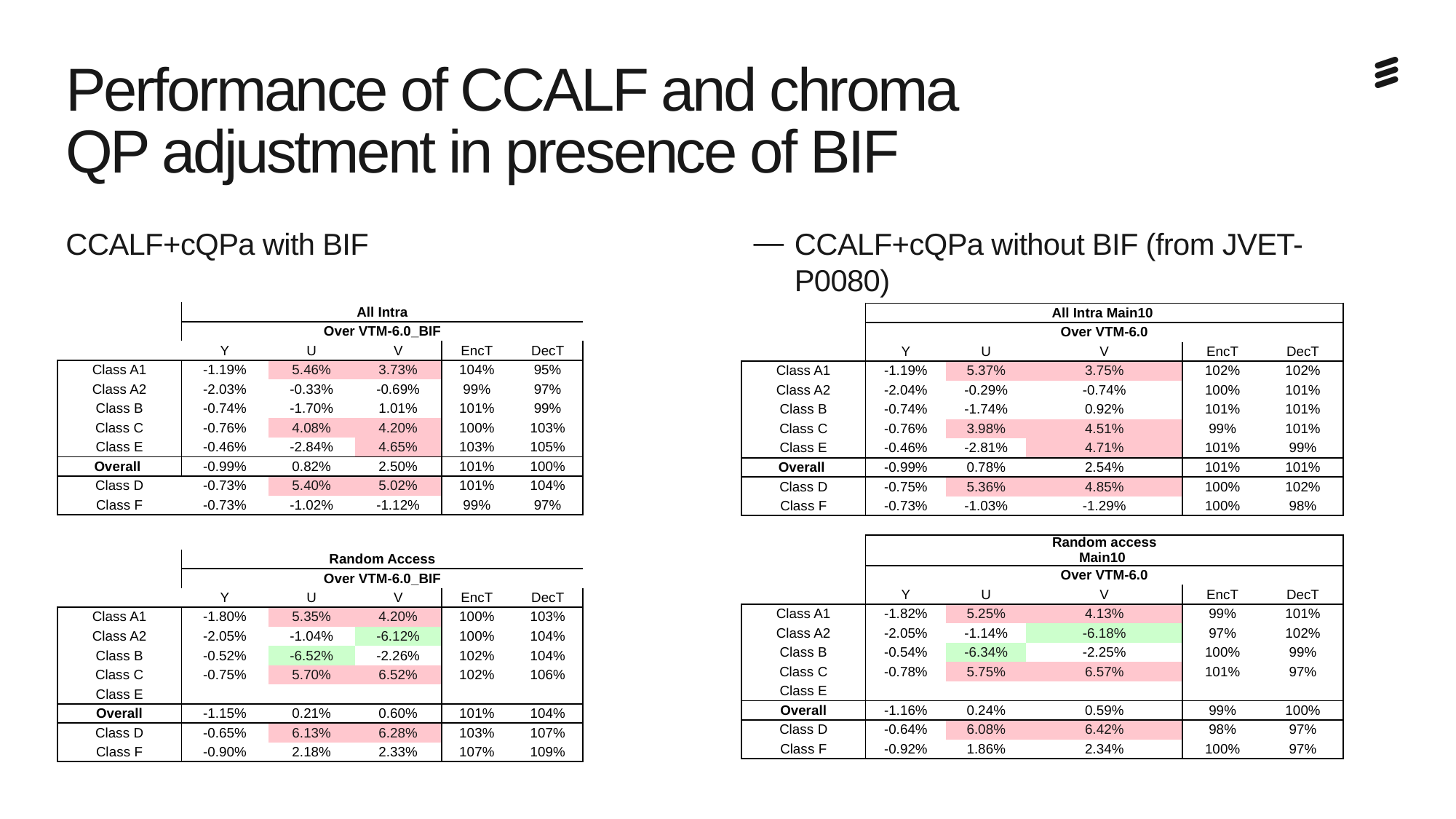

# Performance of CCALF and chroma QP adjustment in presence of BIF
CCALF+cQPa without BIF (from JVET-P0080)
CCALF+cQPa with BIF
|  | All Intra |  |  |  |  |
| --- | --- | --- | --- | --- | --- |
|  | Over VTM-6.0\_BIF |  |  |  |  |
|  | Y | U | V | EncT | DecT |
| Class A1 | -1.19% | 5.46% | 3.73% | 104% | 95% |
| Class A2 | -2.03% | -0.33% | -0.69% | 99% | 97% |
| Class B | -0.74% | -1.70% | 1.01% | 101% | 99% |
| Class C | -0.76% | 4.08% | 4.20% | 100% | 103% |
| Class E | -0.46% | -2.84% | 4.65% | 103% | 105% |
| Overall | -0.99% | 0.82% | 2.50% | 101% | 100% |
| Class D | -0.73% | 5.40% | 5.02% | 101% | 104% |
| Class F | -0.73% | -1.02% | -1.12% | 99% | 97% |
|  |  |  | All Intra Main10 |  |  |
| --- | --- | --- | --- | --- | --- |
|  |  |  | Over VTM-6.0 |  |  |
|  | Y | U | V | EncT | DecT |
| Class A1 | -1.19% | 5.37% | 3.75% | 102% | 102% |
| Class A2 | -2.04% | -0.29% | -0.74% | 100% | 101% |
| Class B | -0.74% | -1.74% | 0.92% | 101% | 101% |
| Class C | -0.76% | 3.98% | 4.51% | 99% | 101% |
| Class E | -0.46% | -2.81% | 4.71% | 101% | 99% |
| Overall | -0.99% | 0.78% | 2.54% | 101% | 101% |
| Class D | -0.75% | 5.36% | 4.85% | 100% | 102% |
| Class F | -0.73% | -1.03% | -1.29% | 100% | 98% |
|  |  |  |  |  |  |
|  |  |  | Random access Main10 |  |  |
|  |  |  | Over VTM-6.0 |  |  |
|  | Y | U | V | EncT | DecT |
| Class A1 | -1.82% | 5.25% | 4.13% | 99% | 101% |
| Class A2 | -2.05% | -1.14% | -6.18% | 97% | 102% |
| Class B | -0.54% | -6.34% | -2.25% | 100% | 99% |
| Class C | -0.78% | 5.75% | 6.57% | 101% | 97% |
| Class E |  |  |  |  |  |
| Overall | -1.16% | 0.24% | 0.59% | 99% | 100% |
| Class D | -0.64% | 6.08% | 6.42% | 98% | 97% |
| Class F | -0.92% | 1.86% | 2.34% | 100% | 97% |
|  | Random Access |  |  |  |  |
| --- | --- | --- | --- | --- | --- |
|  | Over VTM-6.0\_BIF |  |  |  |  |
|  | Y | U | V | EncT | DecT |
| Class A1 | -1.80% | 5.35% | 4.20% | 100% | 103% |
| Class A2 | -2.05% | -1.04% | -6.12% | 100% | 104% |
| Class B | -0.52% | -6.52% | -2.26% | 102% | 104% |
| Class C | -0.75% | 5.70% | 6.52% | 102% | 106% |
| Class E |  |  |  |  |  |
| Overall | -1.15% | 0.21% | 0.60% | 101% | 104% |
| Class D | -0.65% | 6.13% | 6.28% | 103% | 107% |
| Class F | -0.90% | 2.18% | 2.33% | 107% | 109% |